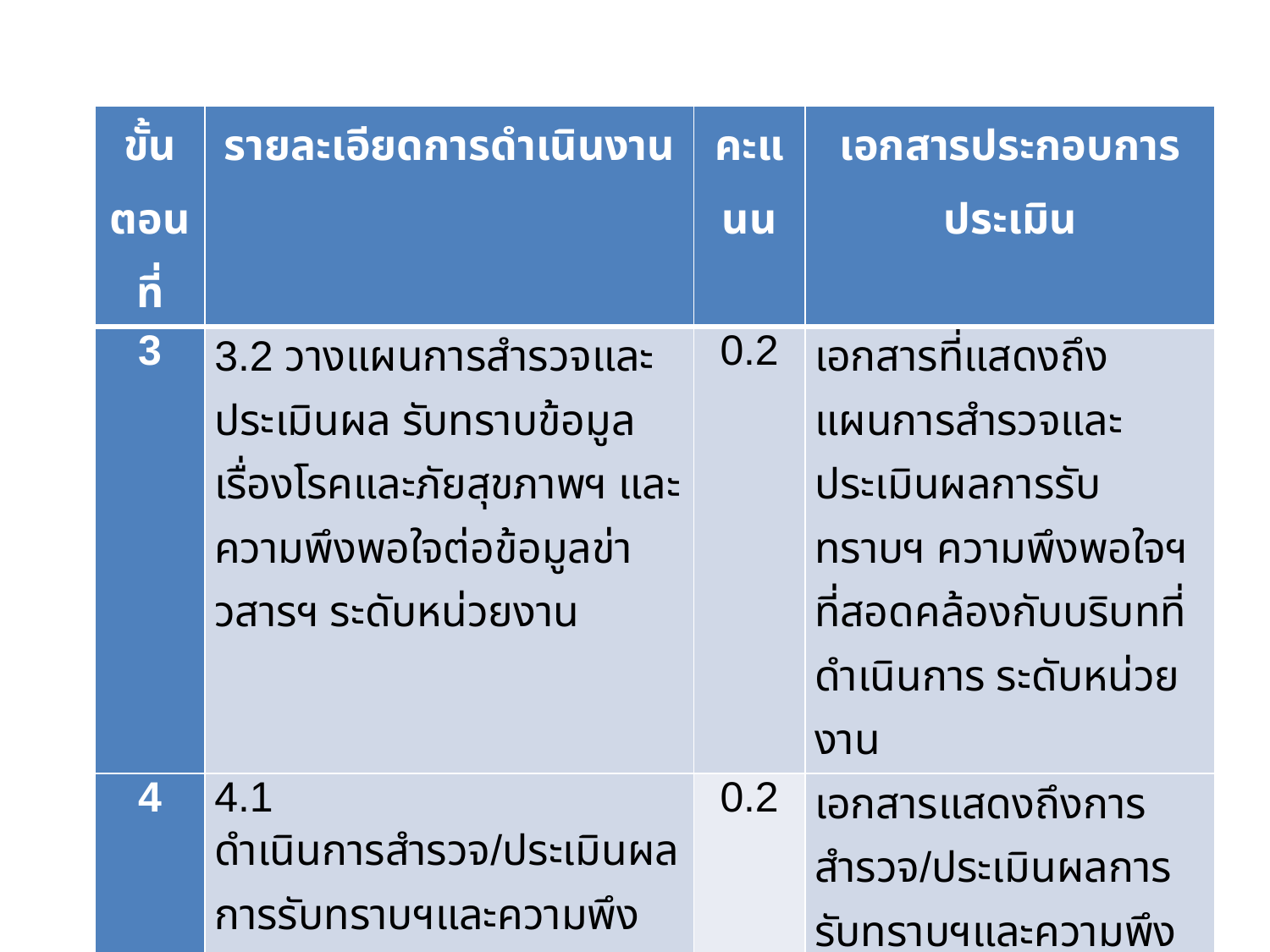

| ขั้นตอนที่ | รายละเอียดการดำเนินงาน | คะแนน | เอกสารประกอบการประเมิน |
| --- | --- | --- | --- |
| 3 | 3.2 วางแผนการสำรวจและประเมินผล รับทราบข้อมูลเรื่องโรคและภัยสุขภาพฯ และ ความพึงพอใจต่อข้อมูลข่าวสารฯ ระดับหน่วยงาน | 0.2 | เอกสารที่แสดงถึงแผนการสำรวจและประเมินผลการรับทราบฯ ความพึงพอใจฯ ที่สอดคล้องกับบริบทที่ดำเนินการ ระดับหน่วยงาน |
| 4 | 4.1 ดำเนินการสำรวจ/ประเมินผลการรับทราบฯและความพึงพอใจฯ ระดับหน่วยงาน | 0.2 | เอกสารแสดงถึงการสำรวจ/ประเมินผลการรับทราบฯและความพึงพอใจฯ เช่น รูปถ่าย รายงานผลการลงพื้นที่ประเมินผล เป็นต้น (เสนอผู้บริหาร โดยแนบหลักฐานในระบบ Estimates SM ภายในวันที่ 25 กันยายน พ.ศ.2562) |